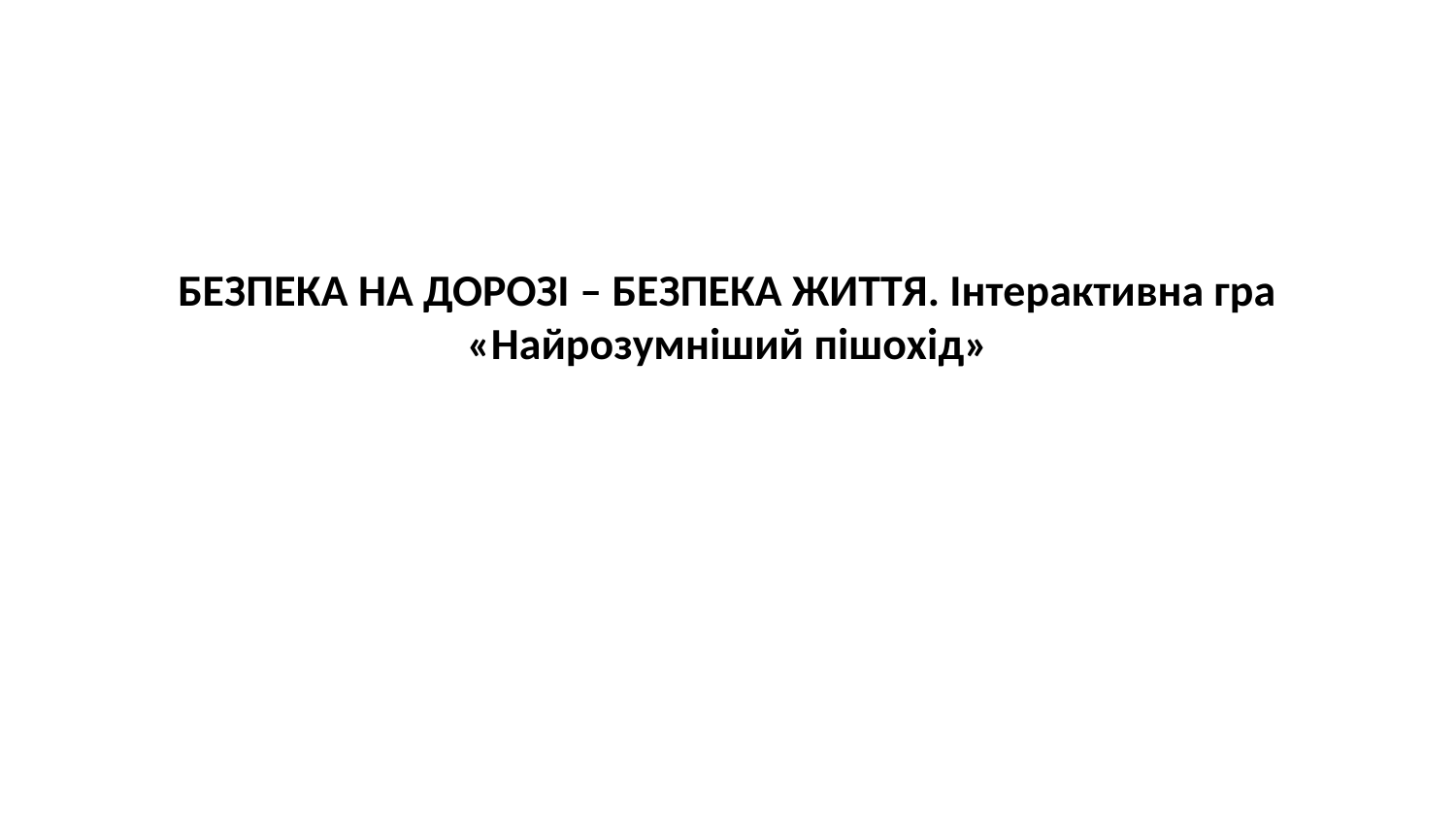

# БЕЗПЕКА НА ДОРОЗІ – БЕЗПЕКА ЖИТТЯ. Інтерактивна гра «Найрозумніший пішохід»